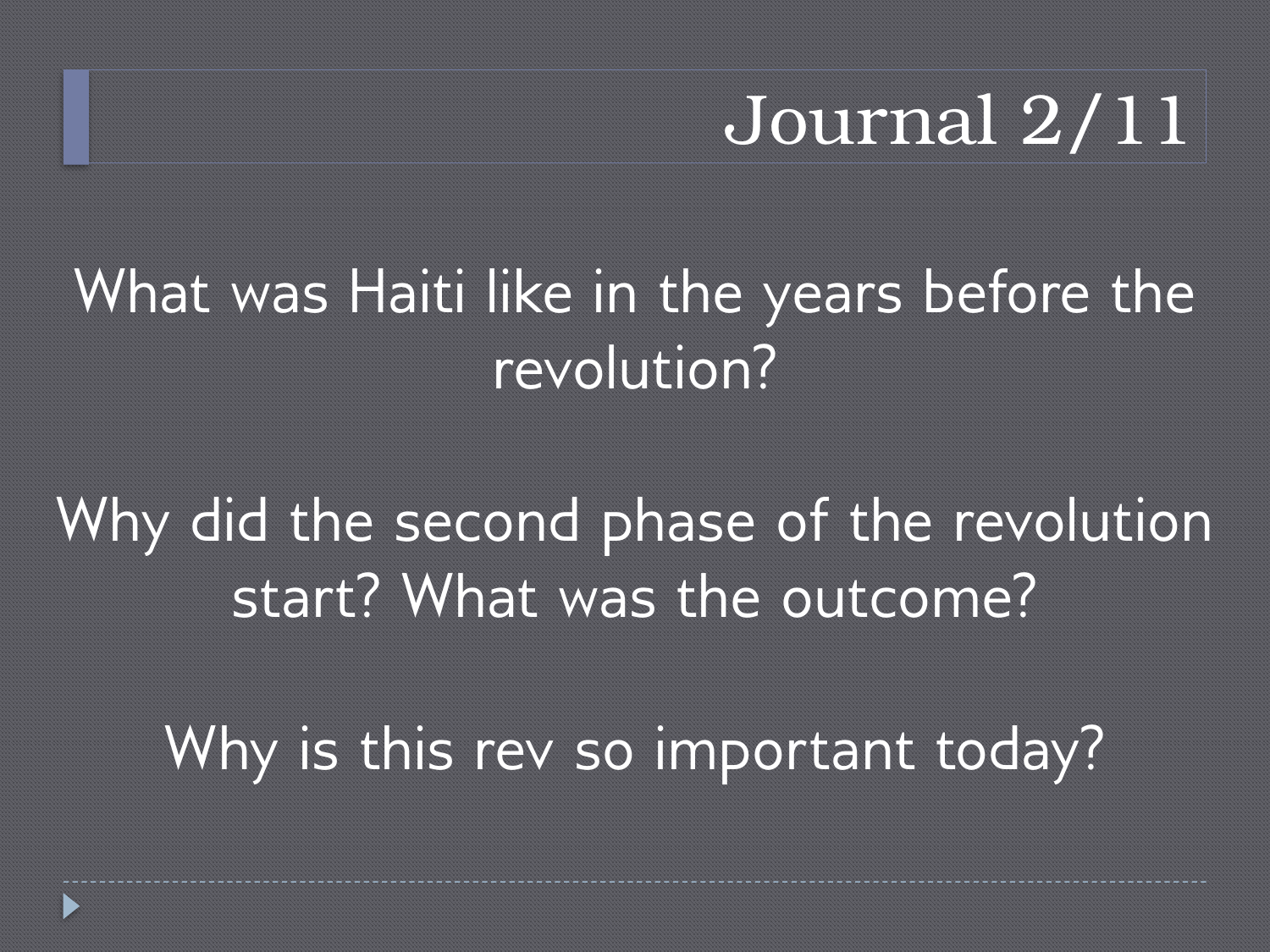

# Journal 2/11
What was Haiti like in the years before the revolution?

Why did the second phase of the revolution start? What was the outcome?

Why is this rev so important today?